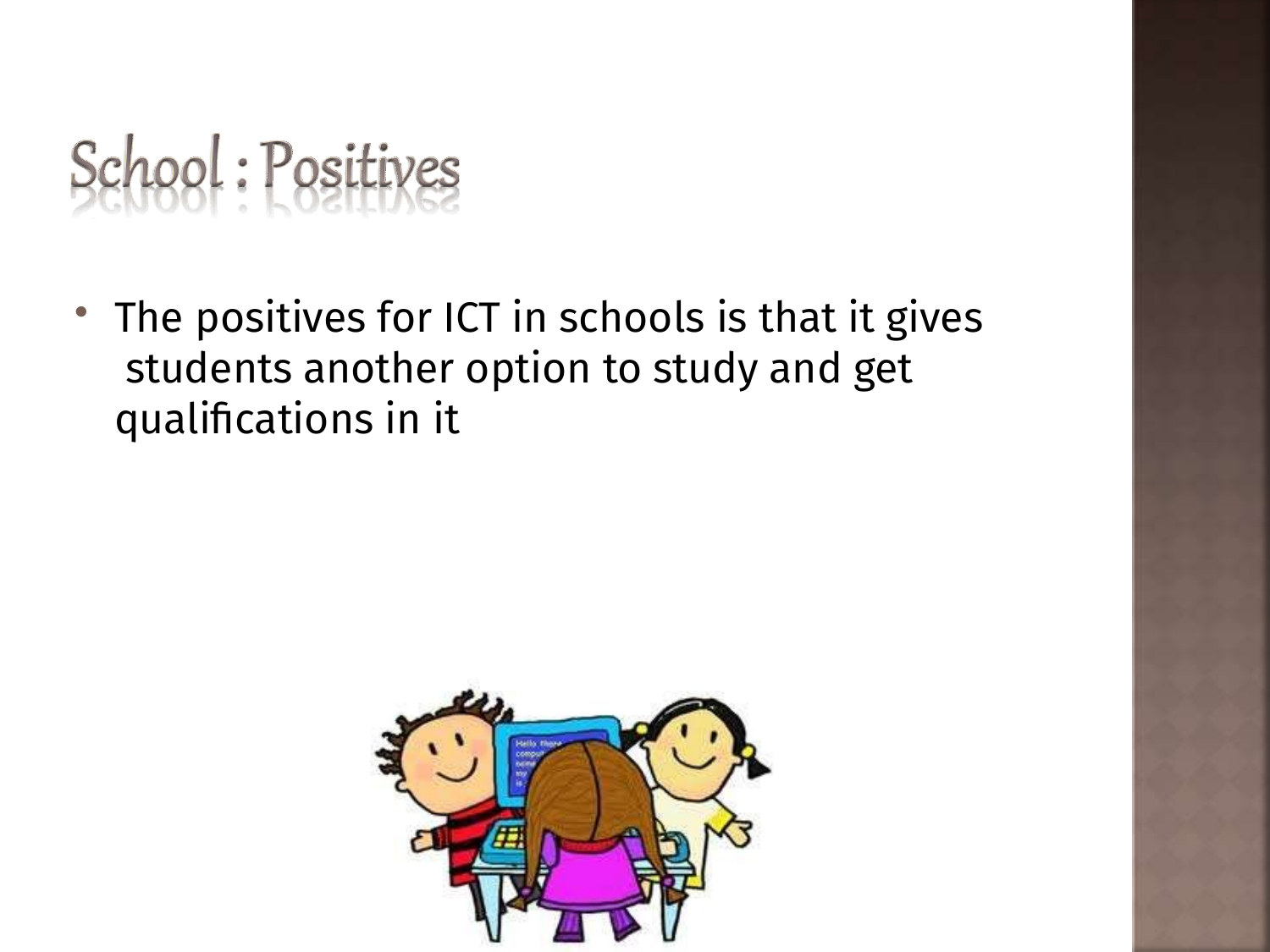

The positives for ICT in schools is that it gives  students another option to study and get  qualifications in it